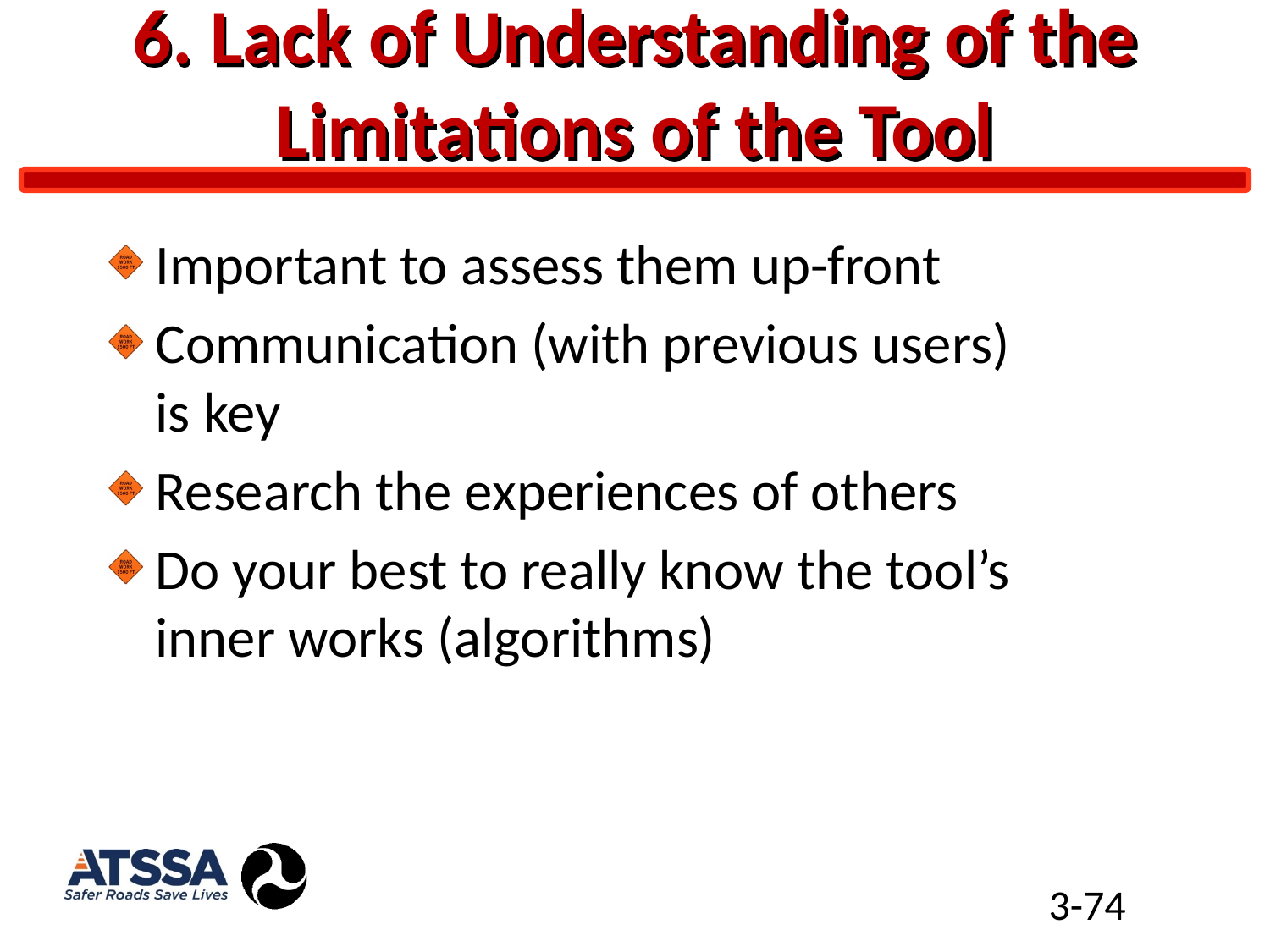

# 6. Lack of Understanding of the Limitations of the Tool
Important to assess them up-front
Communication (with previous users) is key
Research the experiences of others
Do your best to really know the tool’s inner works (algorithms)